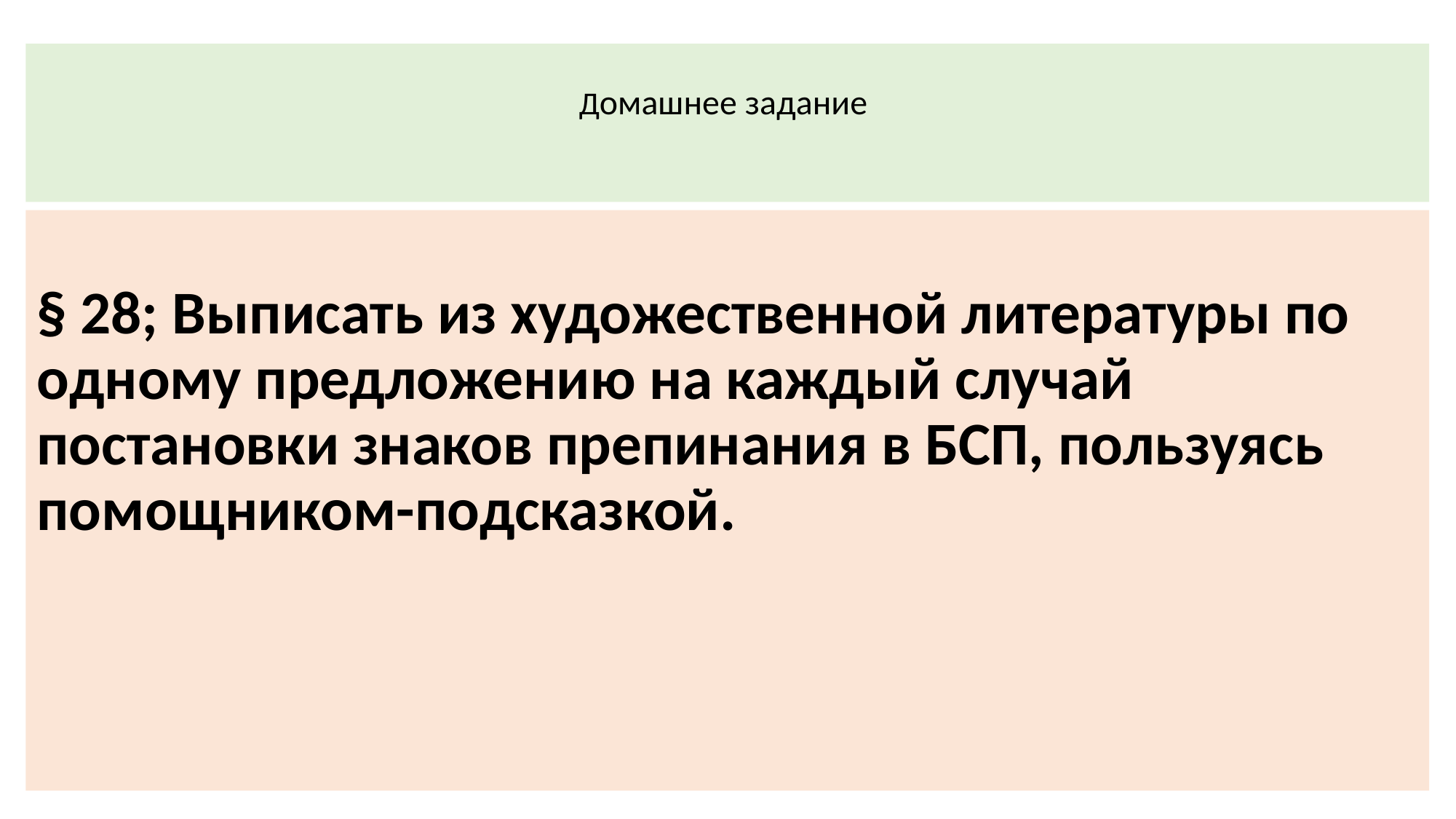

# Домашнее задание

§ 28; Выписать из художественной литературы по одному предложению на каждый случай постановки знаков препинания в БСП, пользуясь помощником-подсказкой.